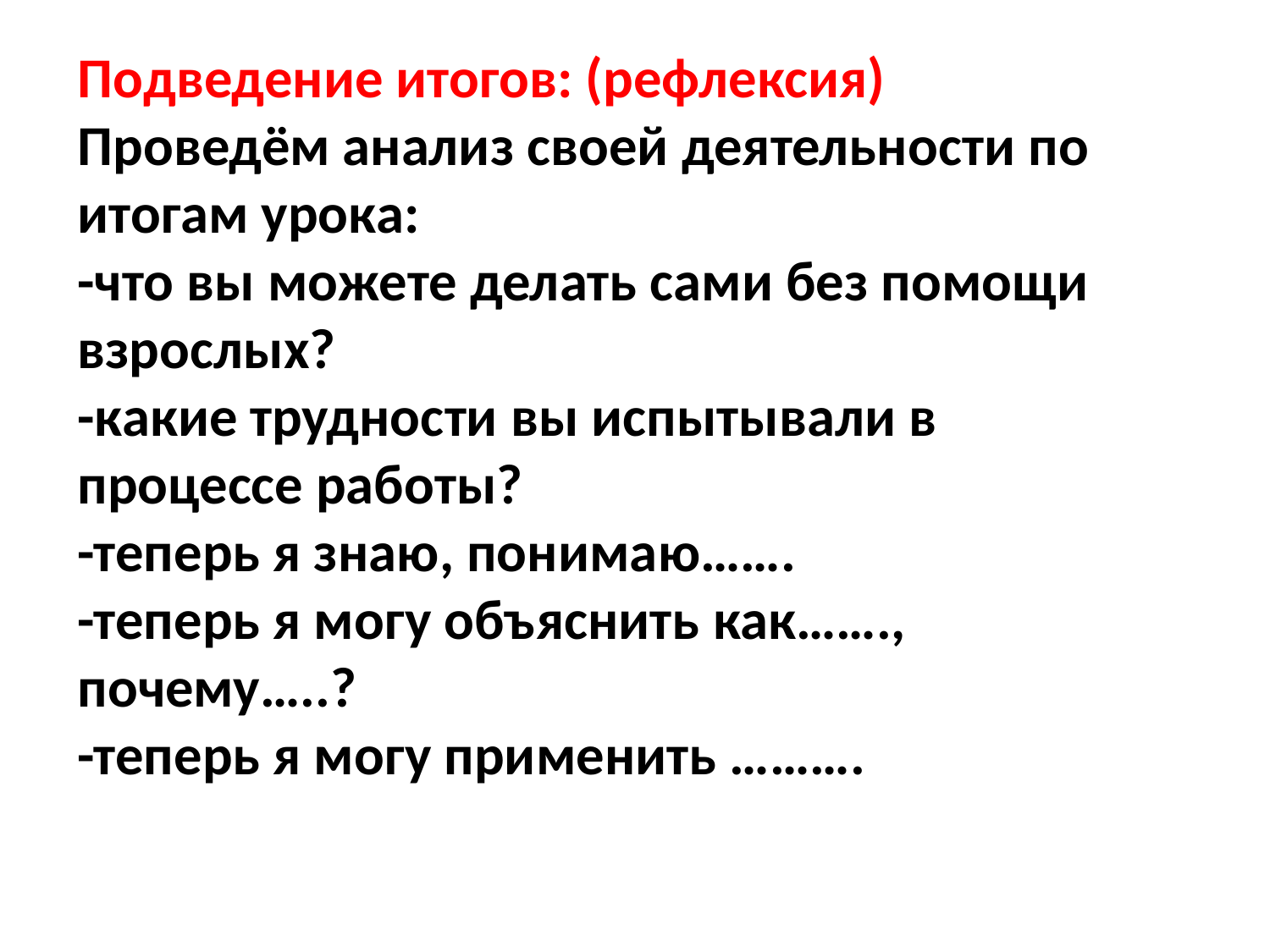

Подведение итогов: (рефлексия)
Проведём анализ своей деятельности по итогам урока:
-что вы можете делать сами без помощи взрослых?
-какие трудности вы испытывали в процессе работы?
-теперь я знаю, понимаю…….
-теперь я могу объяснить как……., почему…..?
-теперь я могу применить ……….